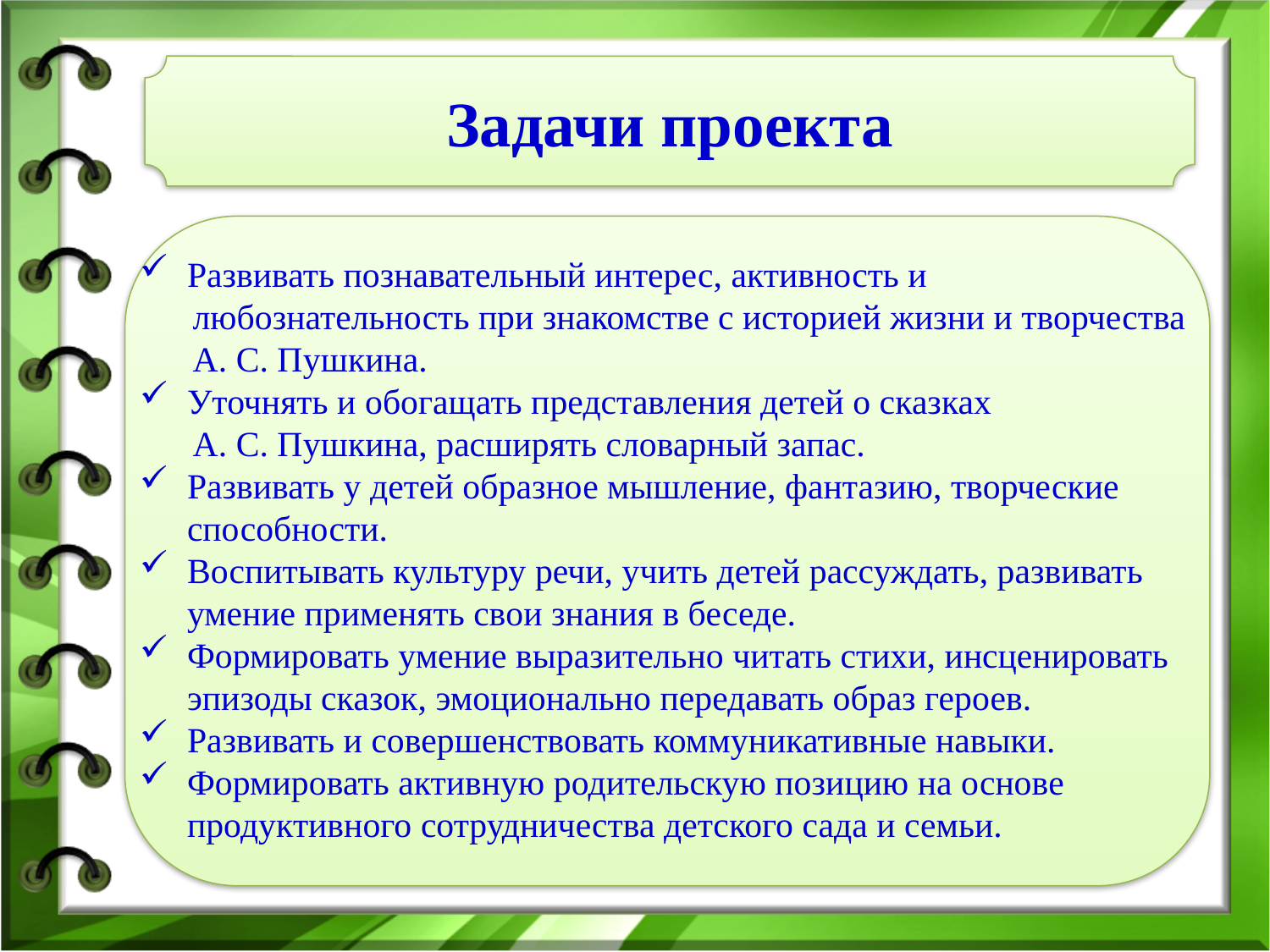

Задачи проекта

Развивать познавательный интерес, активность и
      любознательность при знакомстве с историей жизни и творчества
      А. С. Пушкина.
Уточнять и обогащать представления детей о сказках
      А. С. Пушкина, расширять словарный запас.
Развивать у детей образное мышление, фантазию, творческие способности.
Воспитывать культуру речи, учить детей рассуждать, развивать умение применять свои знания в беседе.
Формировать умение выразительно читать стихи, инсценировать эпизоды сказок, эмоционально передавать образ героев.
Развивать и совершенствовать коммуникативные навыки.
Формировать активную родительскую позицию на основе продуктивного сотрудничества детского сада и семьи.